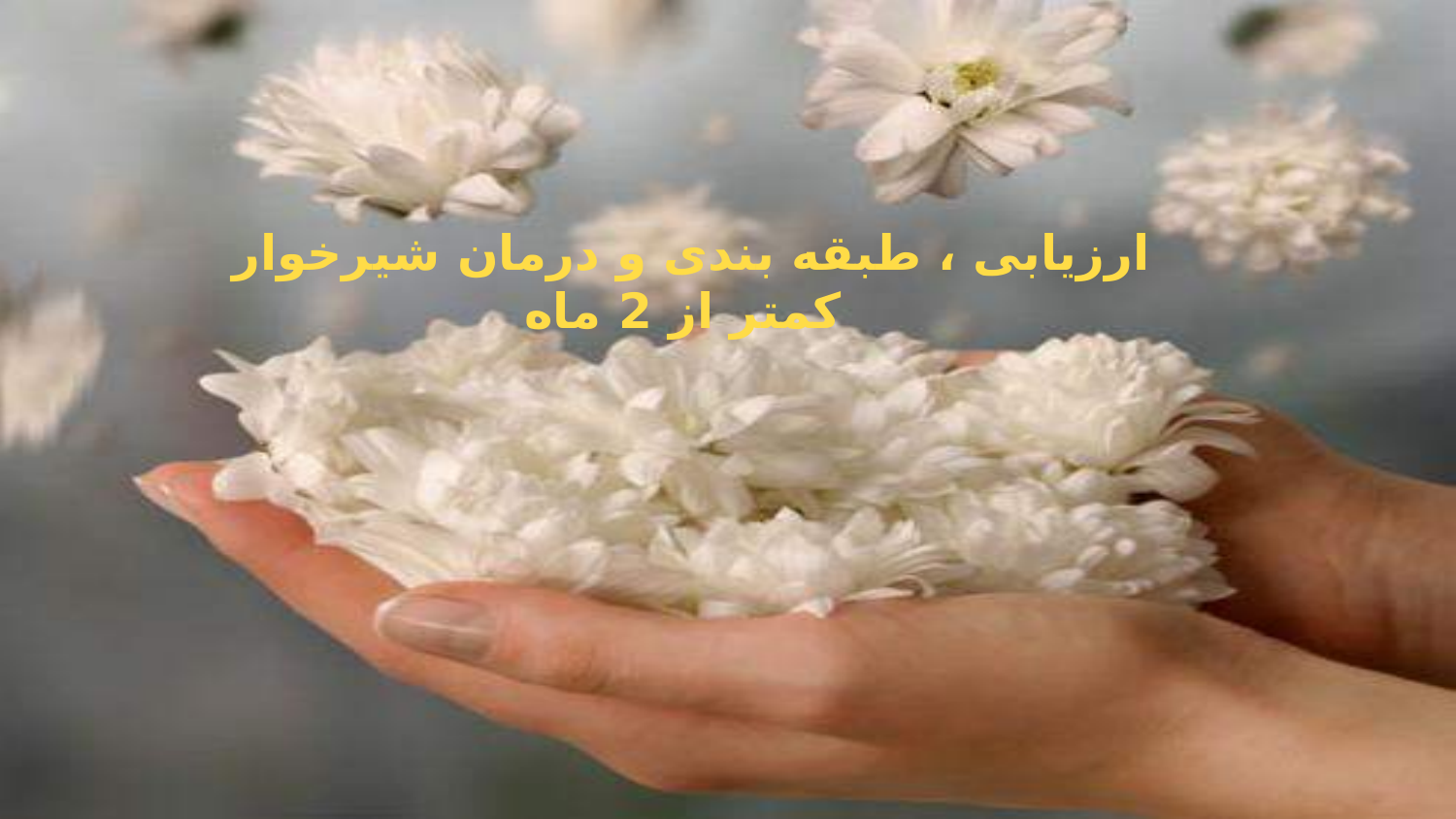

ارزیابی ، طبقه بندی و درمان شیرخوار کمتر از 2 ماه